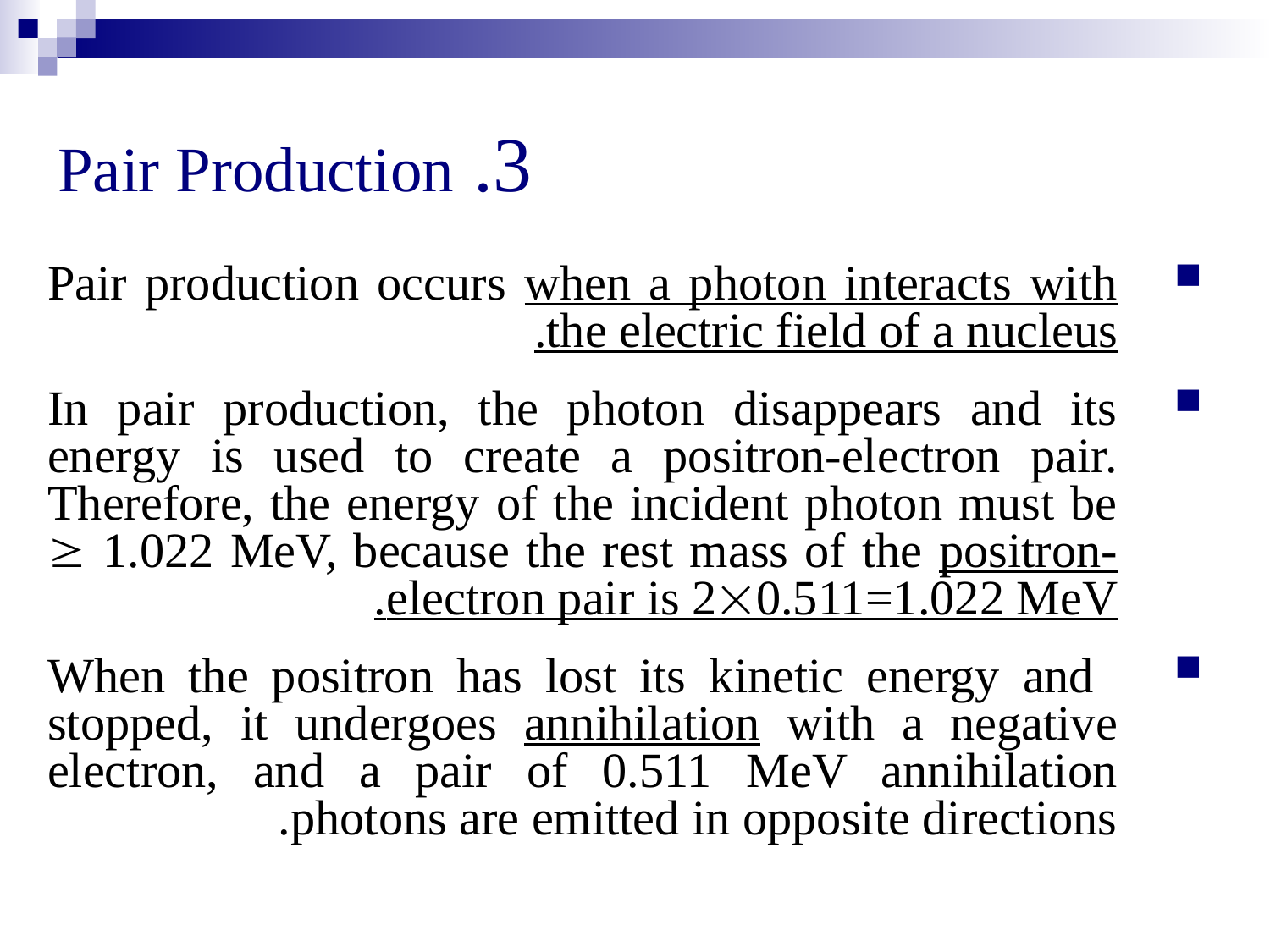

# 3. Pair Production
Pair production occurs when a photon interacts with the electric field of a nucleus.

In pair production, the photon disappears and its energy is used to create a positron-electron pair. Therefore, the energy of the incident photon must be ≥ 1.022 MeV, because the rest mass of the positron-electron pair is 2×0.511=1.022 MeV.

 When the positron has lost its kinetic energy and stopped, it undergoes annihilation with a negative electron, and a pair of 0.511 MeV annihilation photons are emitted in opposite directions.